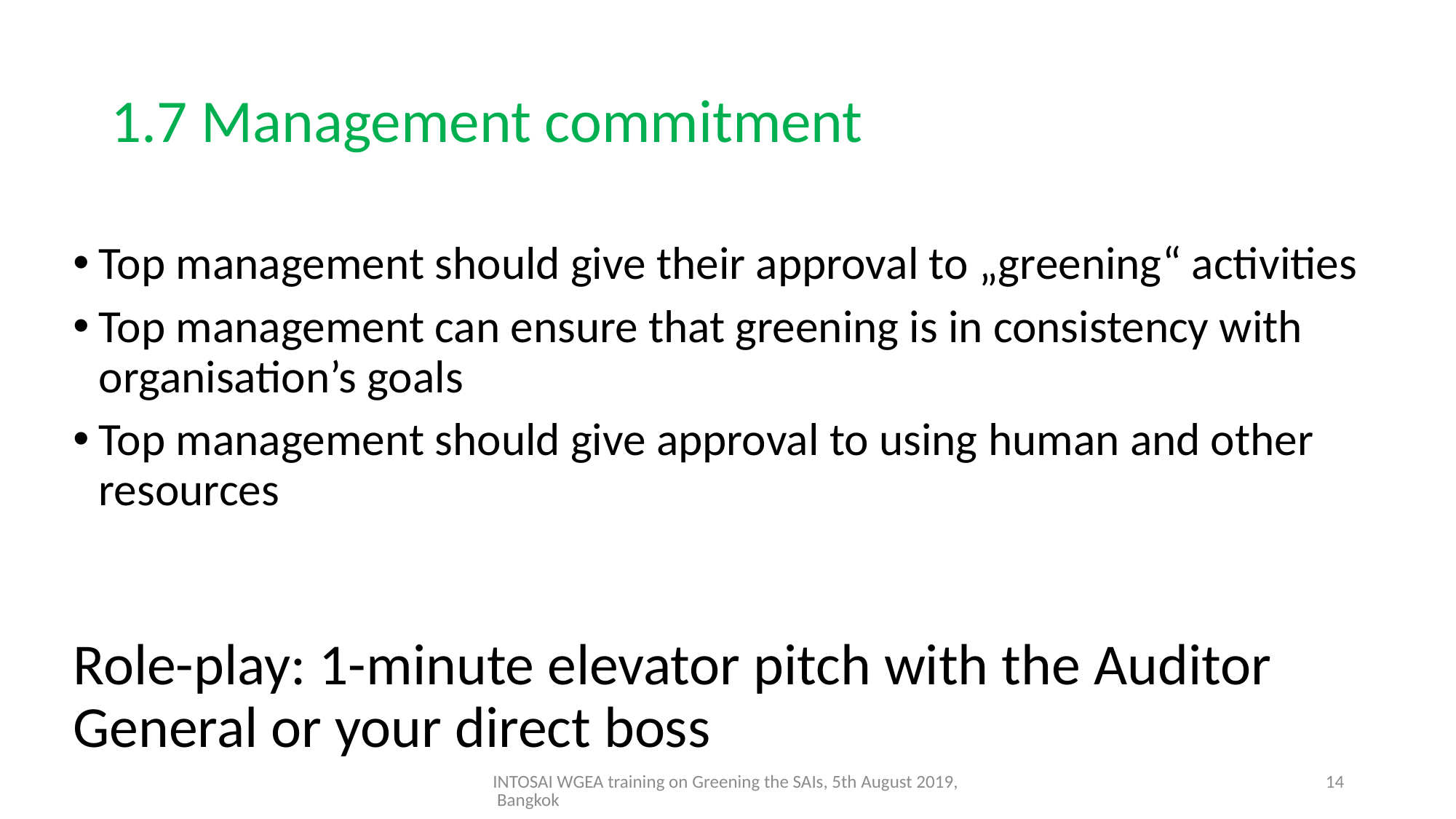

# 1.7 Management commitment
Top management should give their approval to „greening“ activities
Top management can ensure that greening is in consistency with organisation’s goals
Top management should give approval to using human and other resources

Role-play: 1-minute elevator pitch with the Auditor General or your direct boss
INTOSAI WGEA training on Greening the SAIs, 5th August 2019, Bangkok
14